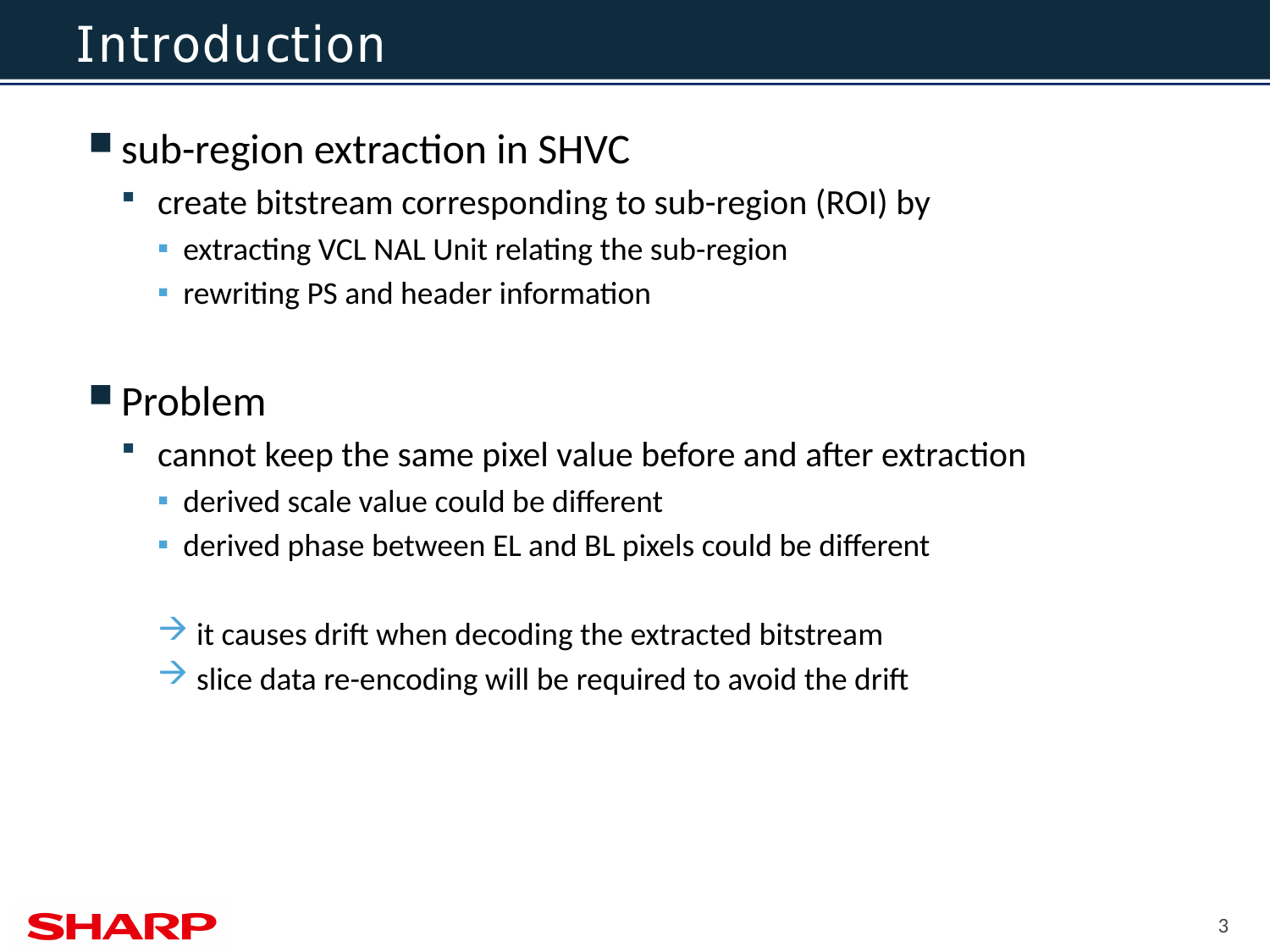

# Introduction
sub-region extraction in SHVC
create bitstream corresponding to sub-region (ROI) by
extracting VCL NAL Unit relating the sub-region
rewriting PS and header information

Problem
cannot keep the same pixel value before and after extraction
derived scale value could be different
derived phase between EL and BL pixels could be different

 it causes drift when decoding the extracted bitstream
 slice data re-encoding will be required to avoid the drift

3